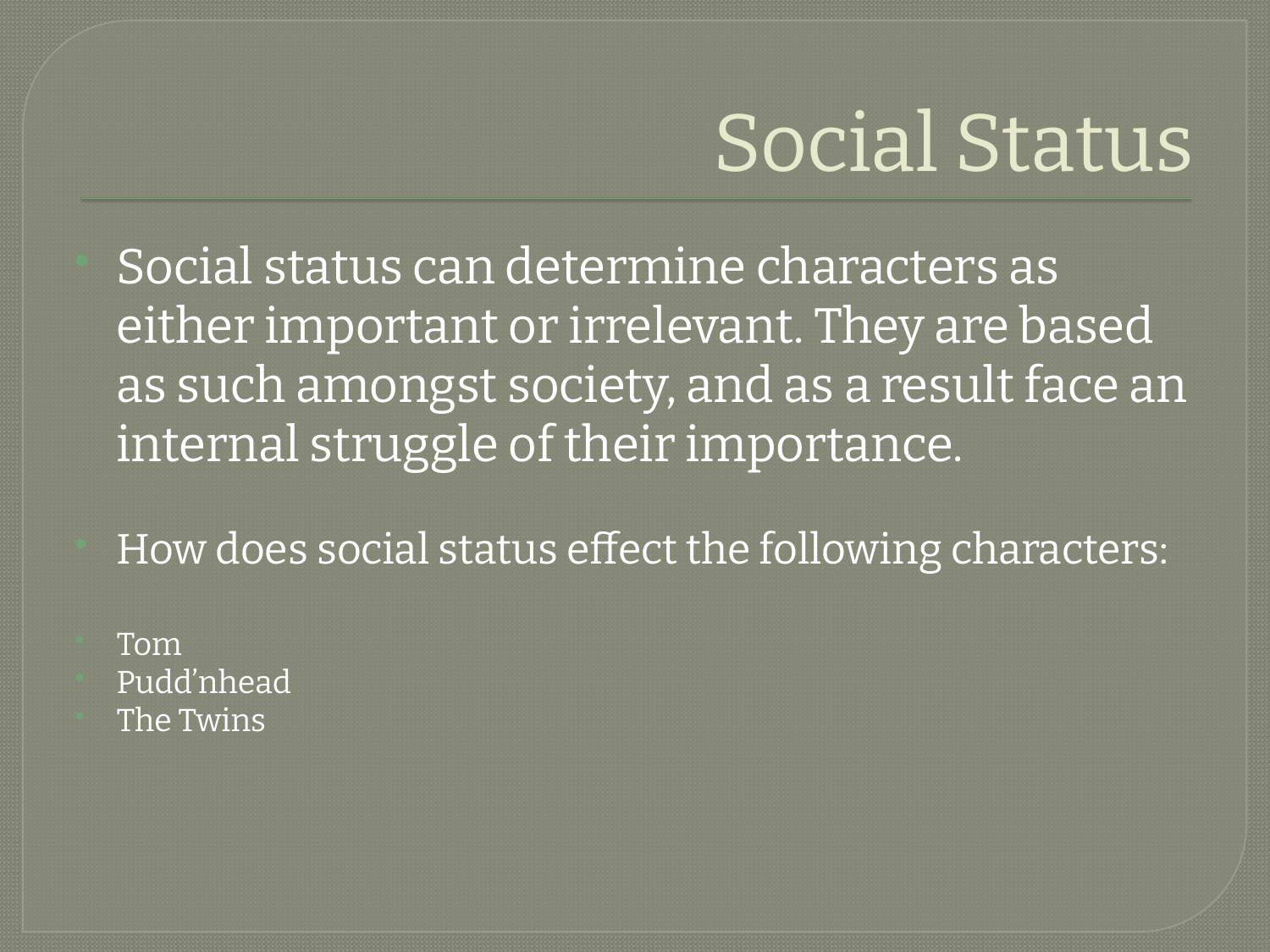

# Social Status
Social status can determine characters as either important or irrelevant. They are based as such amongst society, and as a result face an internal struggle of their importance.

How does social status effect the following characters:

Tom
Pudd’nhead
The Twins